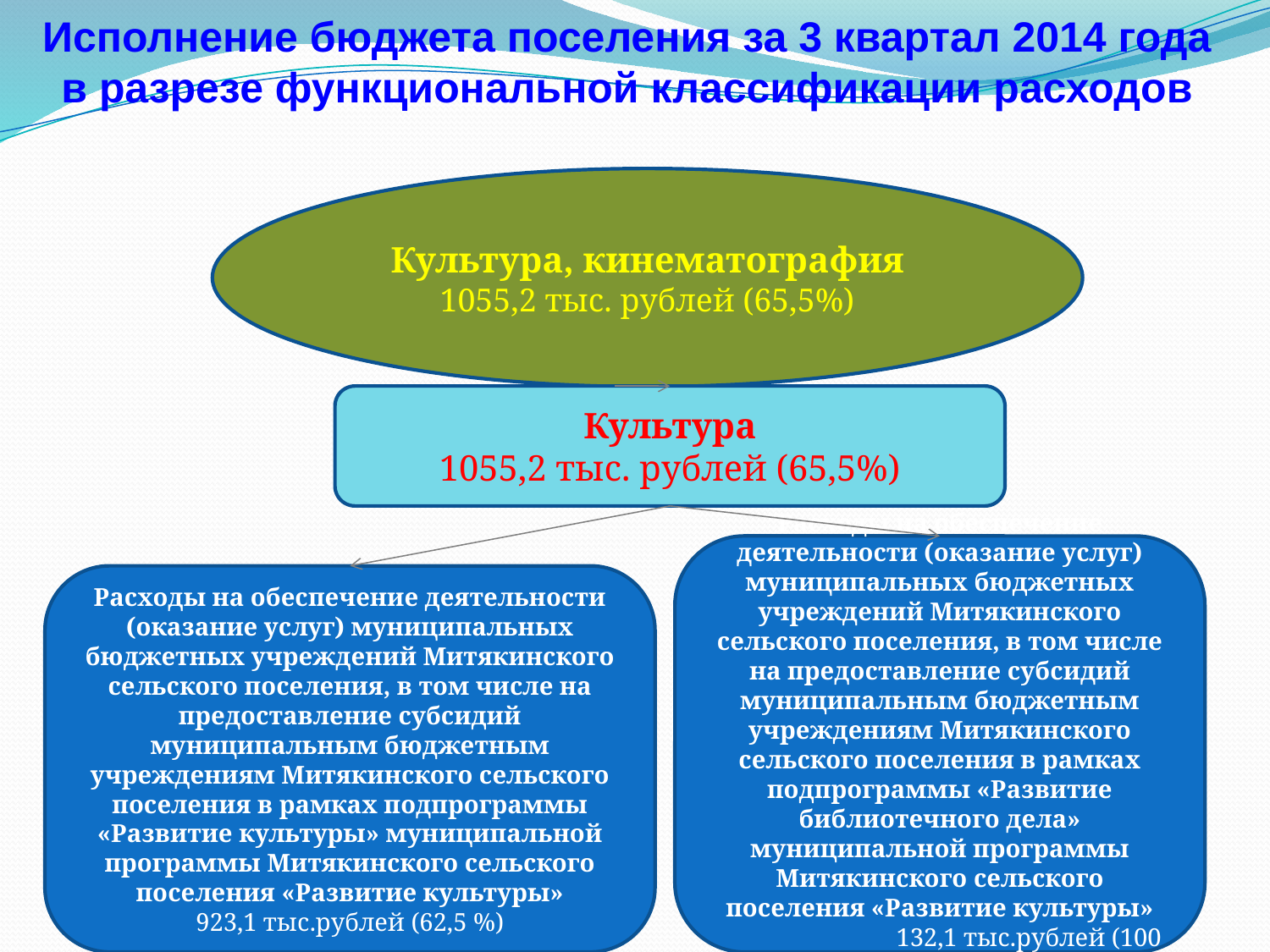

Исполнение бюджета поселения за 3 квартал 2014 года в разрезе функциональной классификации расходов
Культура, кинематография
1055,2 тыс. рублей (65,5%)
Культура
1055,2 тыс. рублей (65,5%)
Расходы на обеспечение деятельности (оказание услуг) муниципальных бюджетных учреждений Митякинского сельского поселения, в том числе на предоставление субсидий муниципальным бюджетным учреждениям Митякинского сельского поселения в рамках подпрограммы «Развитие библиотечного дела» муниципальной программы Митякинского сельского поселения «Развитие культуры»
                            132,1 тыс.рублей (100 %)
Расходы на обеспечение деятельности (оказание услуг) муниципальных бюджетных учреждений Митякинского сельского поселения, в том числе на предоставление субсидий муниципальным бюджетным учреждениям Митякинского сельского поселения в рамках подпрограммы «Развитие культуры» муниципальной программы Митякинского сельского поселения «Развитие культуры»
923,1 тыс.рублей (62,5 %)